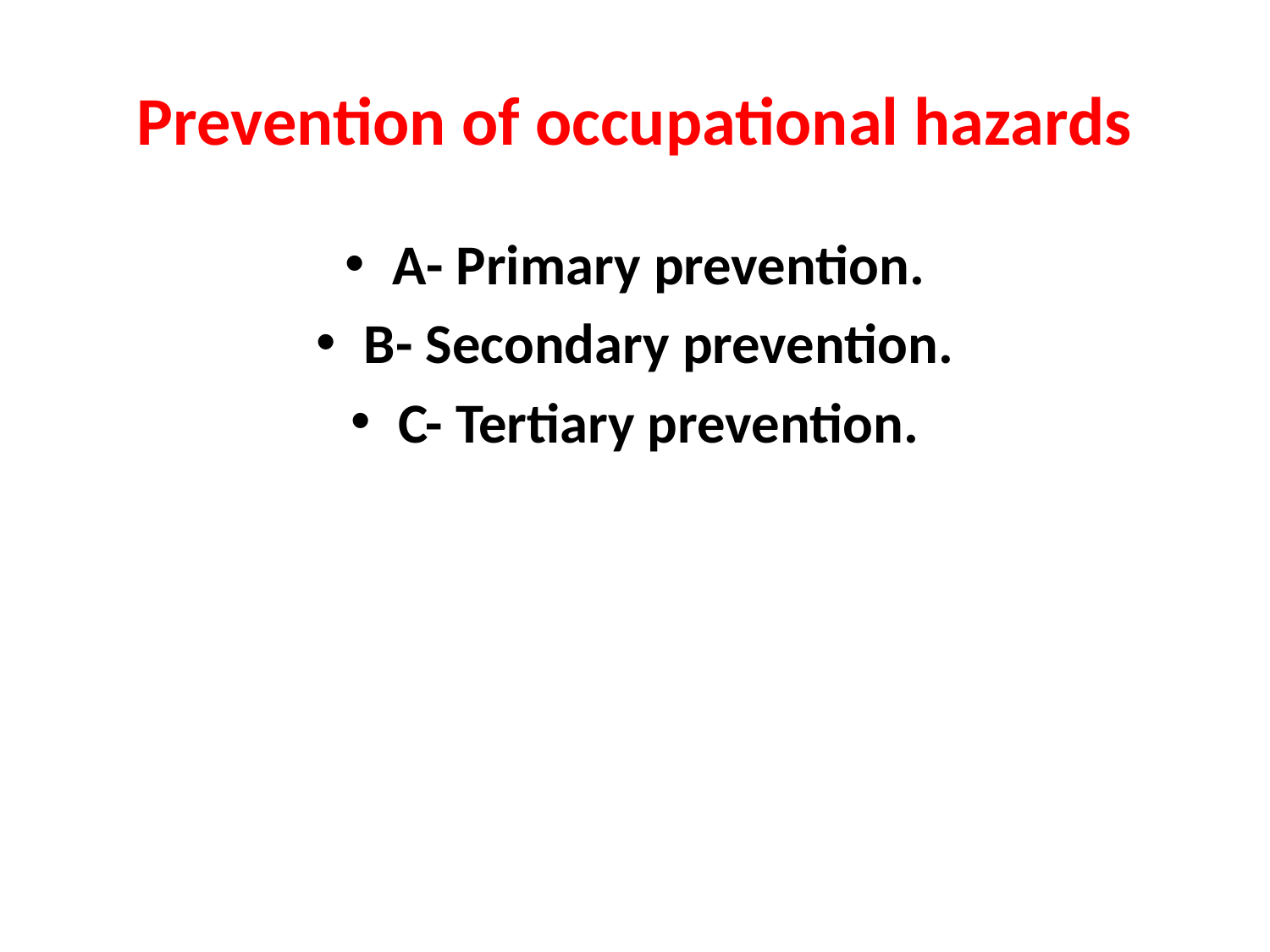

# Prevention of occupational hazards
A- Primary prevention.
B- Secondary prevention.
C- Tertiary prevention.